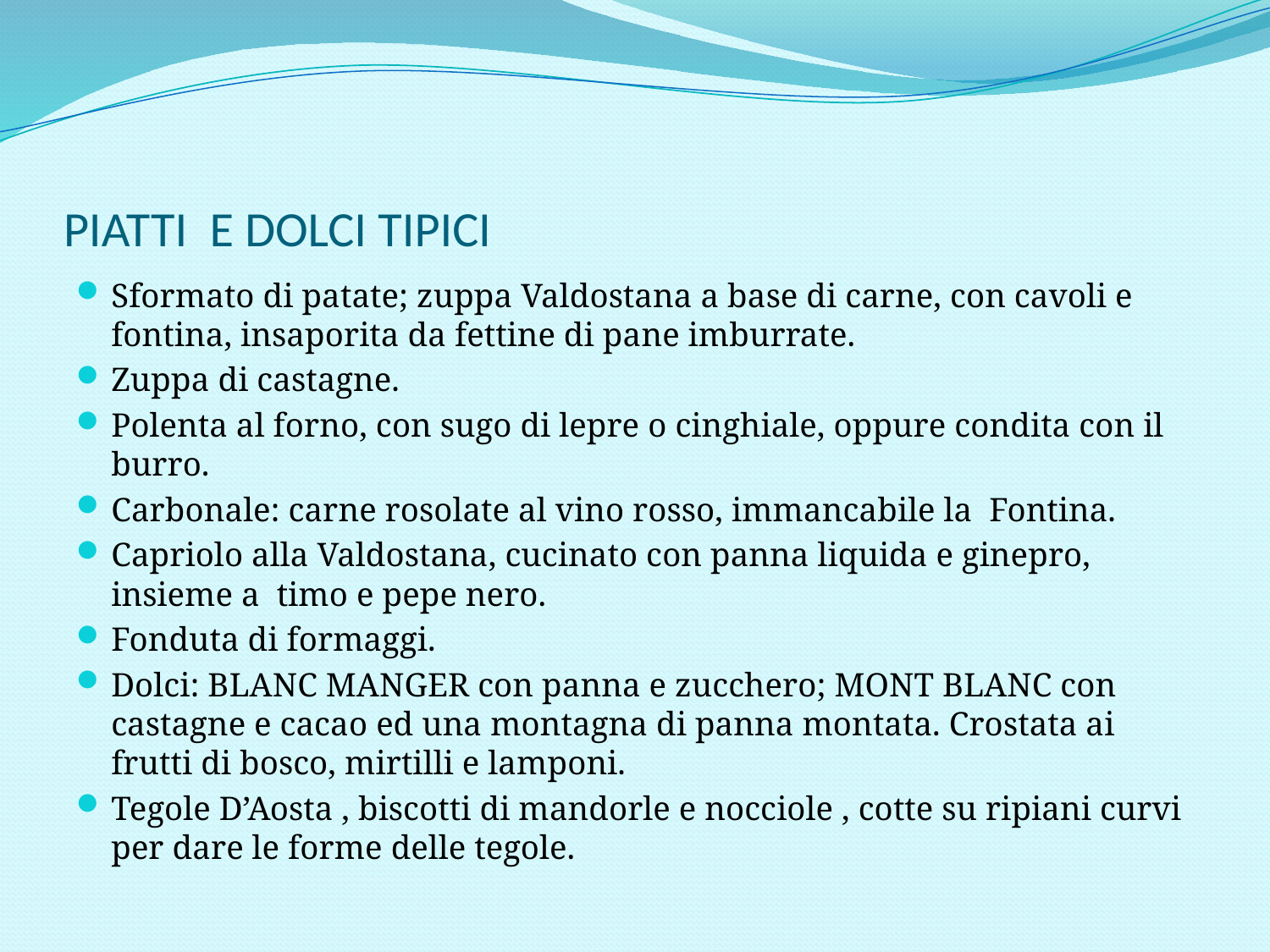

# PIATTI  E DOLCI TIPICI
Sformato di patate; zuppa Valdostana a base di carne, con cavoli e fontina, insaporita da fettine di pane imburrate.
Zuppa di castagne.
Polenta al forno, con sugo di lepre o cinghiale, oppure condita con il burro.
Carbonale: carne rosolate al vino rosso, immancabile la  Fontina.
Capriolo alla Valdostana, cucinato con panna liquida e ginepro, insieme a  timo e pepe nero.
Fonduta di formaggi.
Dolci: BLANC MANGER con panna e zucchero; MONT BLANC con castagne e cacao ed una montagna di panna montata. Crostata ai frutti di bosco, mirtilli e lamponi.
Tegole D’Aosta , biscotti di mandorle e nocciole , cotte su ripiani curvi per dare le forme delle tegole.